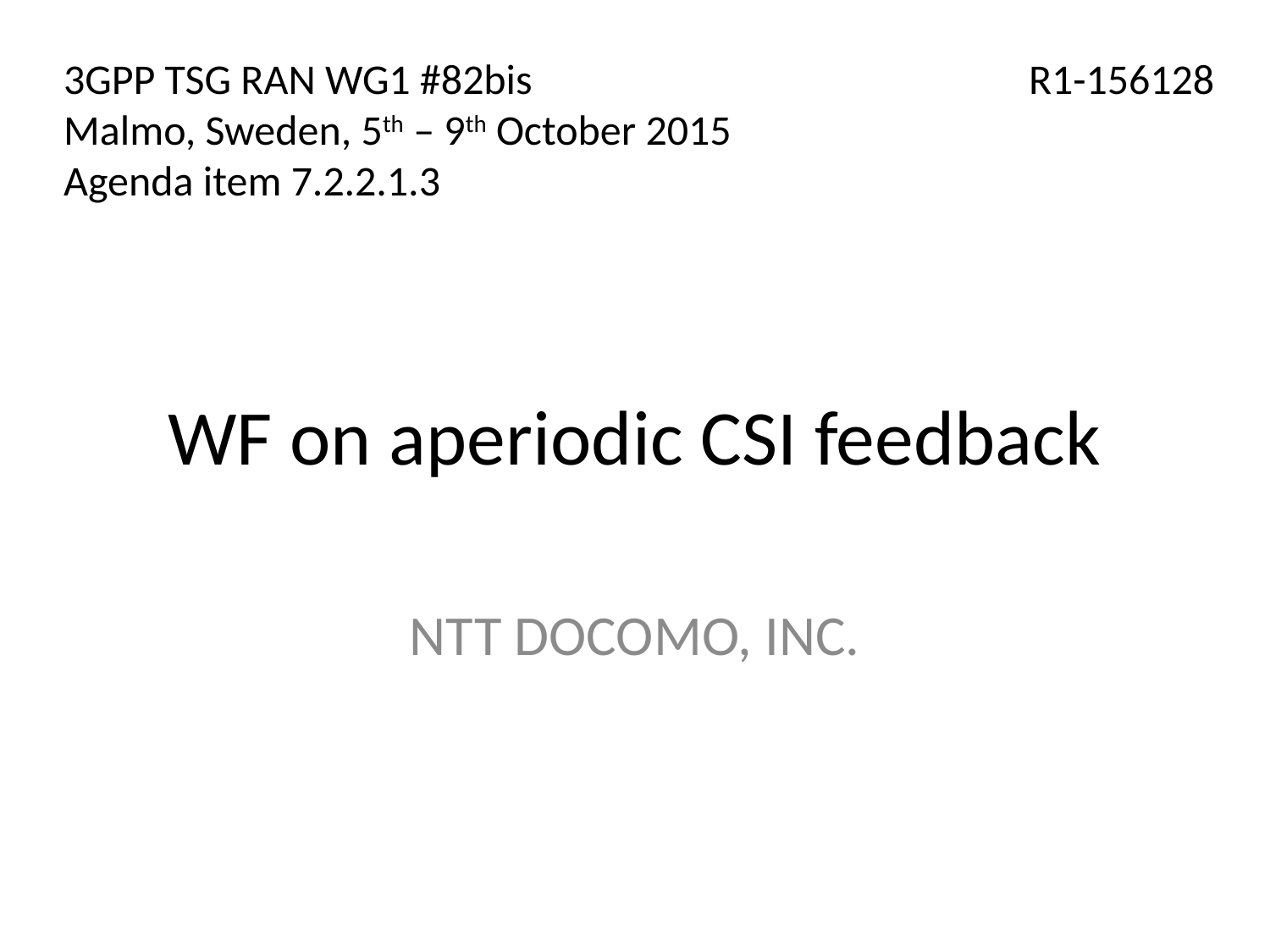

3GPP TSG RAN WG1 #82bis
Malmo, Sweden, 5th – 9th October 2015
Agenda item 7.2.2.1.3
R1-156128
# WF on aperiodic CSI feedback
NTT DOCOMO, INC.